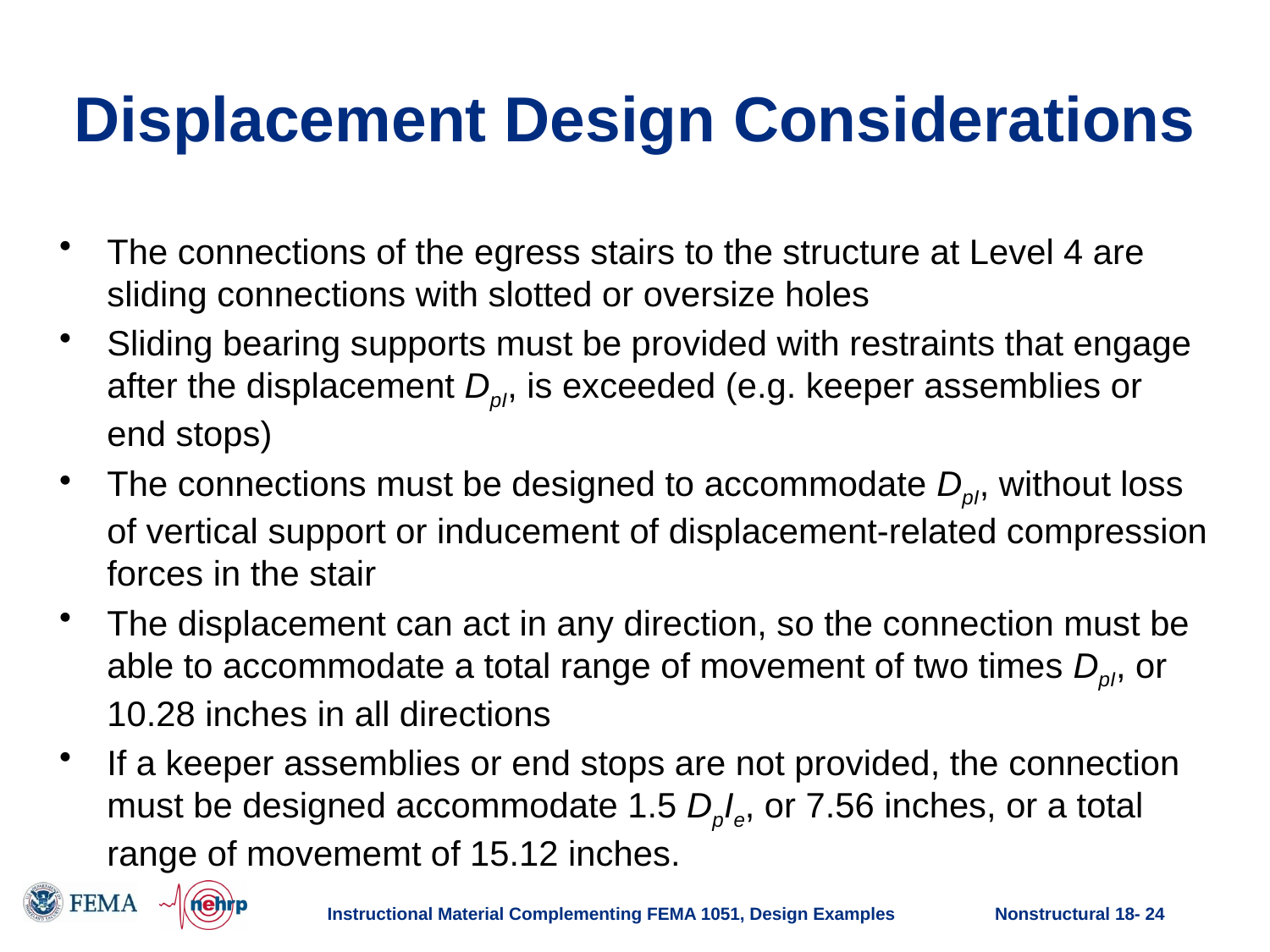

# Displacement Design Considerations
The connections of the egress stairs to the structure at Level 4 are sliding connections with slotted or oversize holes
Sliding bearing supports must be provided with restraints that engage after the displacement DpI, is exceeded (e.g. keeper assemblies or end stops)
The connections must be designed to accommodate DpI, without loss of vertical support or inducement of displacement-related compression forces in the stair
The displacement can act in any direction, so the connection must be able to accommodate a total range of movement of two times DpI, or 10.28 inches in all directions
If a keeper assemblies or end stops are not provided, the connection must be designed accommodate 1.5 DpIe, or 7.56 inches, or a total range of movememt of 15.12 inches.

Instructional Material Complementing FEMA 1051, Design Examples
Nonstructural 18- 24